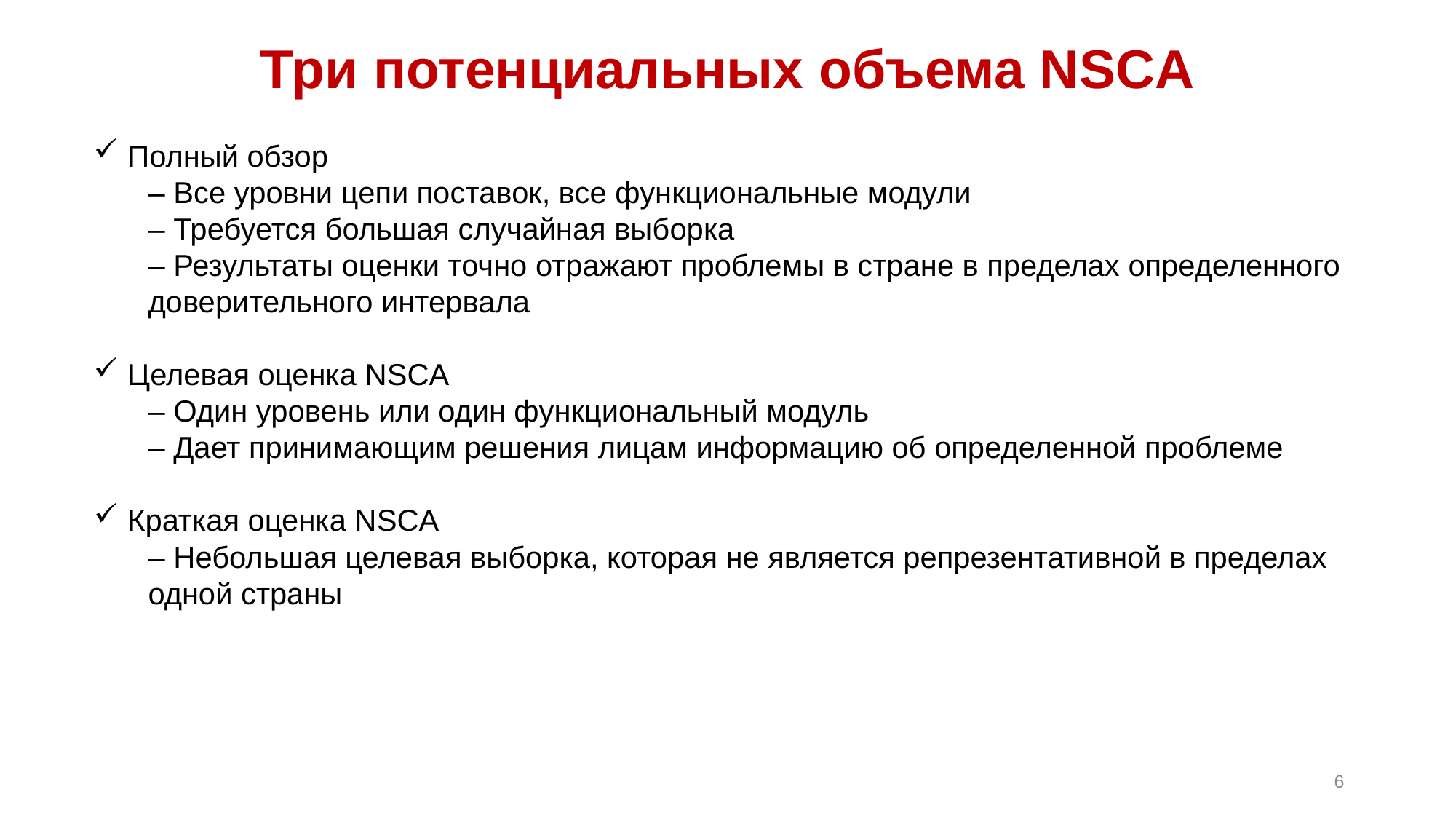

# Три потенциальных объема NSCA
Полный обзор
– Все уровни цепи поставок, все функциональные модули
– Требуется большая случайная выборка
– Результаты оценки точно отражают проблемы в стране в пределах определенного доверительного интервала

Целевая оценка NSCA
– Один уровень или один функциональный модуль
– Дает принимающим решения лицам информацию об определенной проблеме

Краткая оценка NSCA
– Небольшая целевая выборка, которая не является репрезентативной в пределах одной страны
6